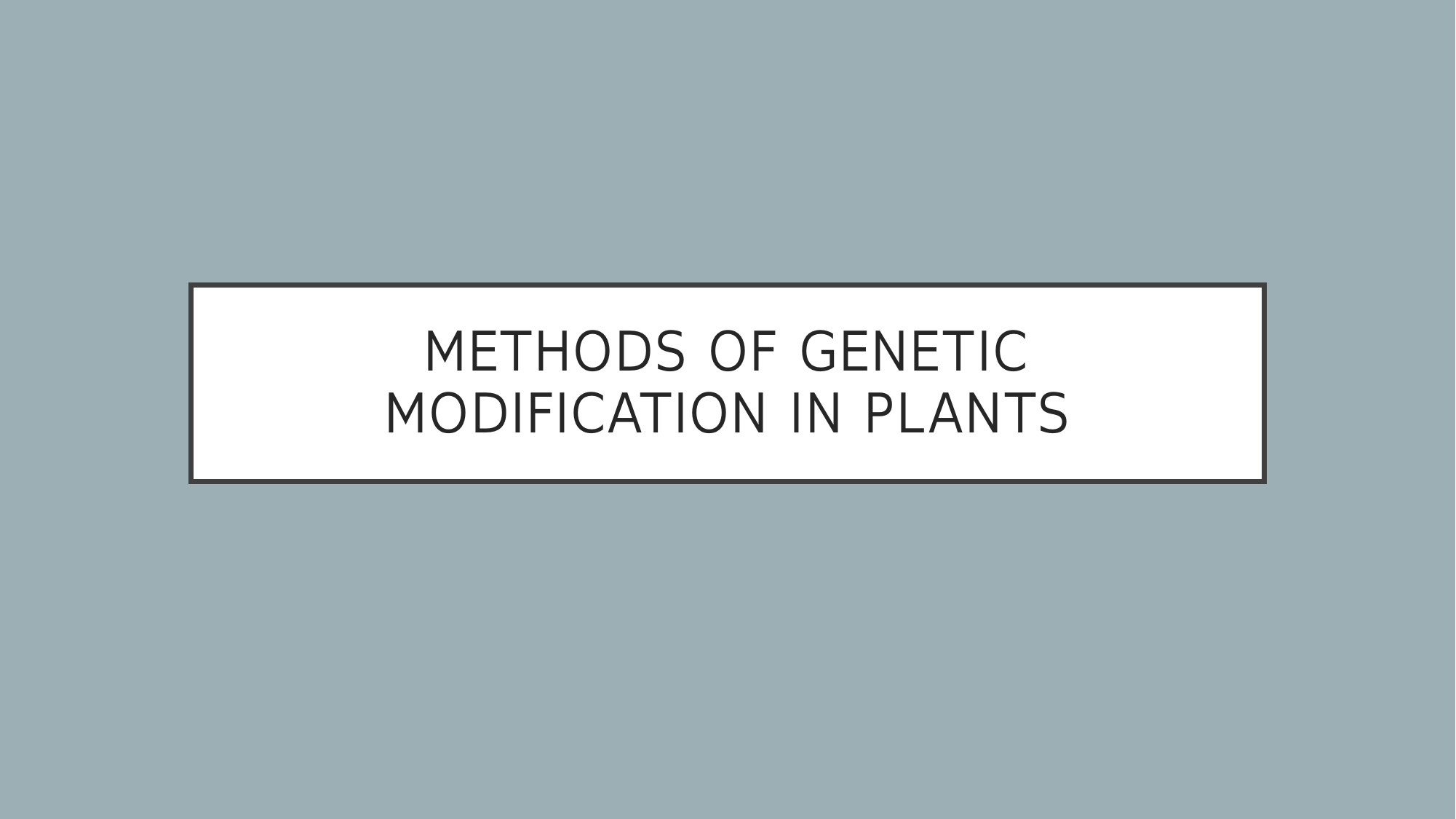

# Methods of Genetic Modification in Plants